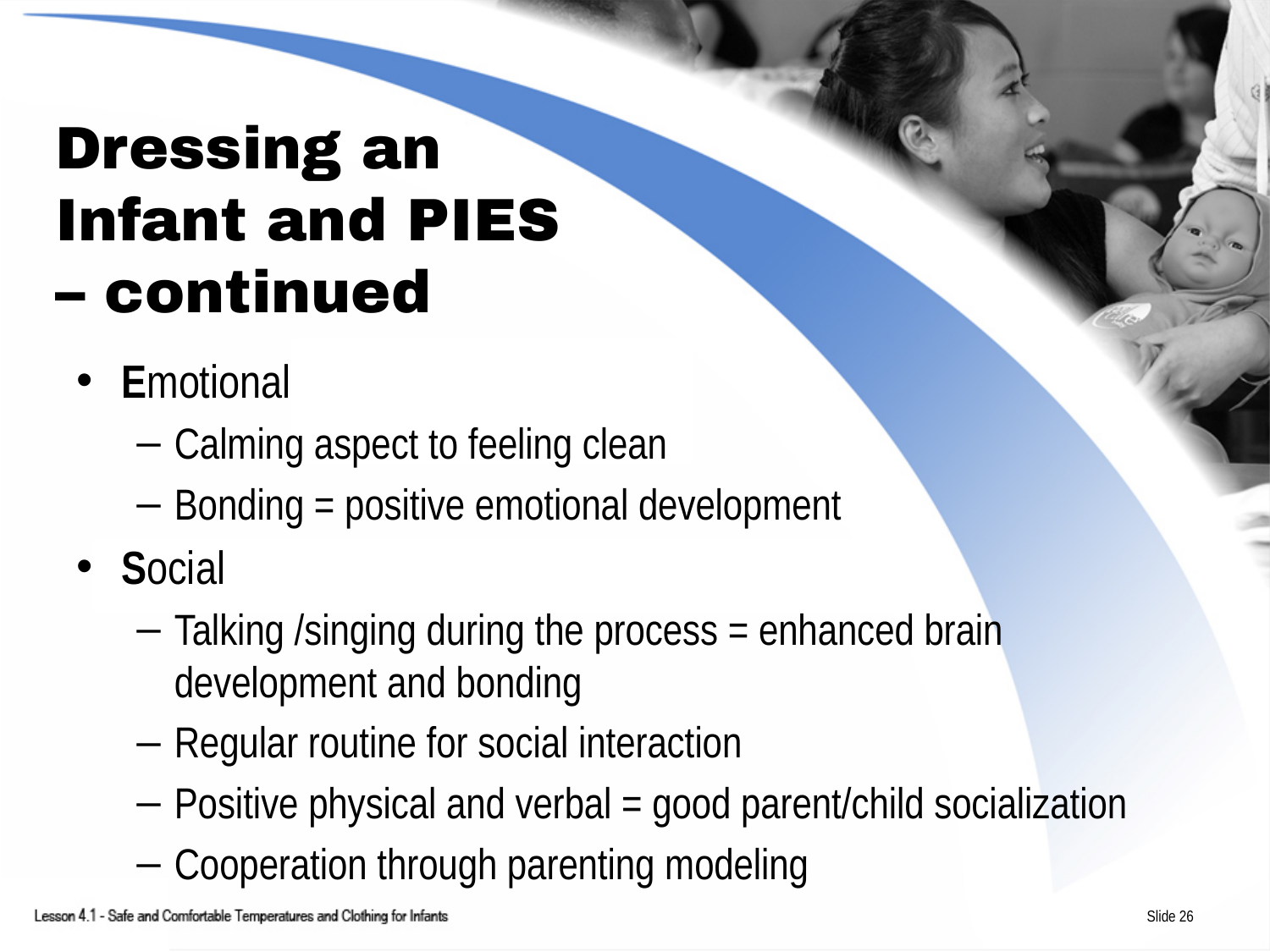

# Dressing an Infant and PIES – continued
Emotional
Calming aspect to feeling clean
Bonding = positive emotional development
Social
Talking /singing during the process = enhanced brain development and bonding
Regular routine for social interaction
Positive physical and verbal = good parent/child socialization
Cooperation through parenting modeling
Slide 26